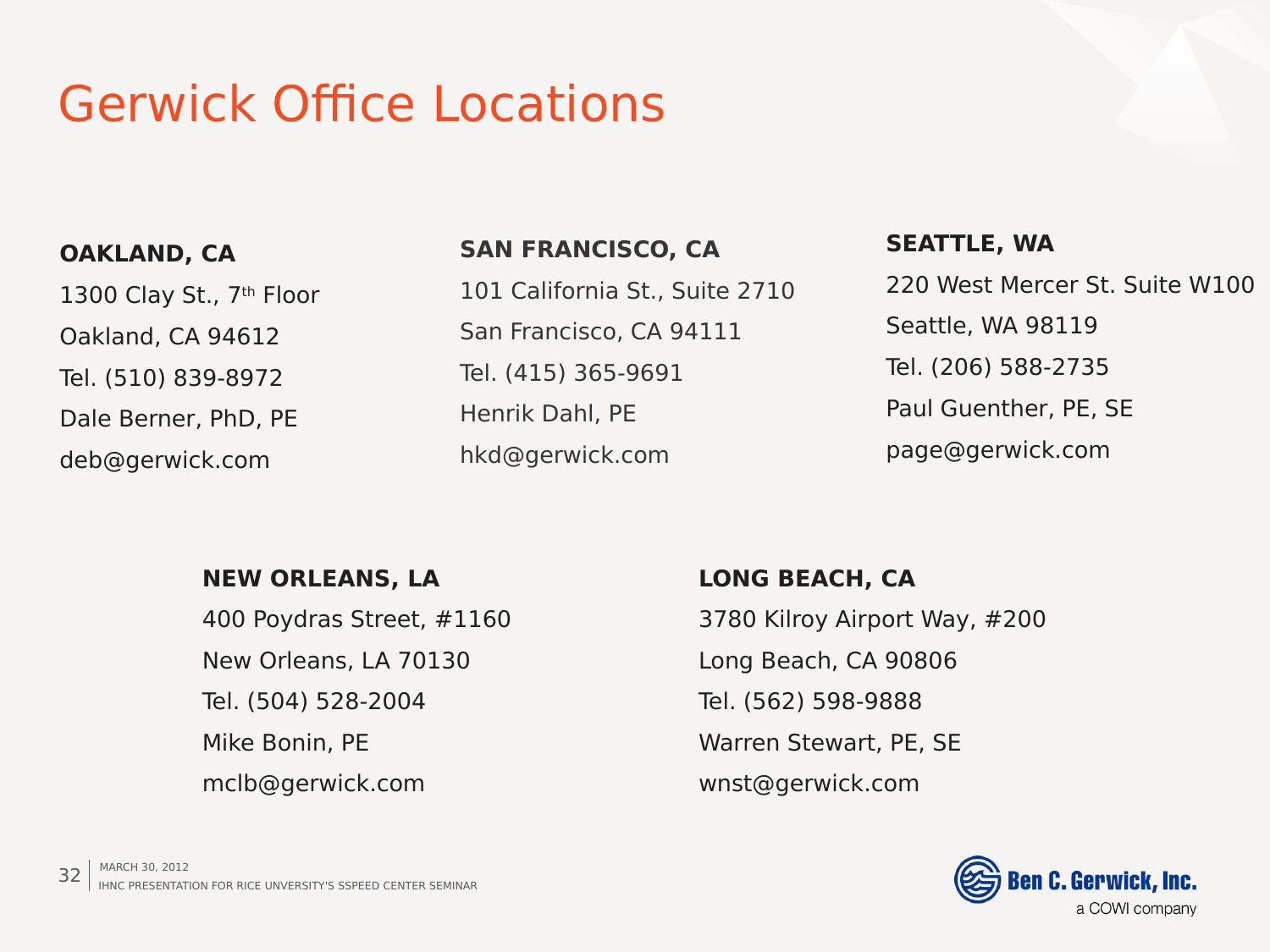

# Gerwick Office Locations
SEATTLE, WA
220 West Mercer St. Suite W100
Seattle, WA 98119
Tel. (206) 588-2735
Paul Guenther, PE, SE
page@gerwick.com
OAKLAND, CA
1300 Clay St., 7th Floor
Oakland, CA 94612
Tel. (510) 839-8972
Dale Berner, PhD, PE
deb@gerwick.com

SAN FRANCISCO, CA
101 California St., Suite 2710
San Francisco, CA 94111
Tel. (415) 365-9691
Henrik Dahl, PE
hkd@gerwick.com

NEW ORLEANS, LA
400 Poydras Street, #1160
New Orleans, LA 70130
Tel. (504) 528-2004
Mike Bonin, PE
mclb@gerwick.com
LONG BEACH, CA
3780 Kilroy Airport Way, #200
Long Beach, CA 90806
Tel. (562) 598-9888
Warren Stewart, PE, SE
wnst@gerwick.com
32
March 30, 2012
IHNC Presentation for Rice Unversity's SSPEED Center Seminar